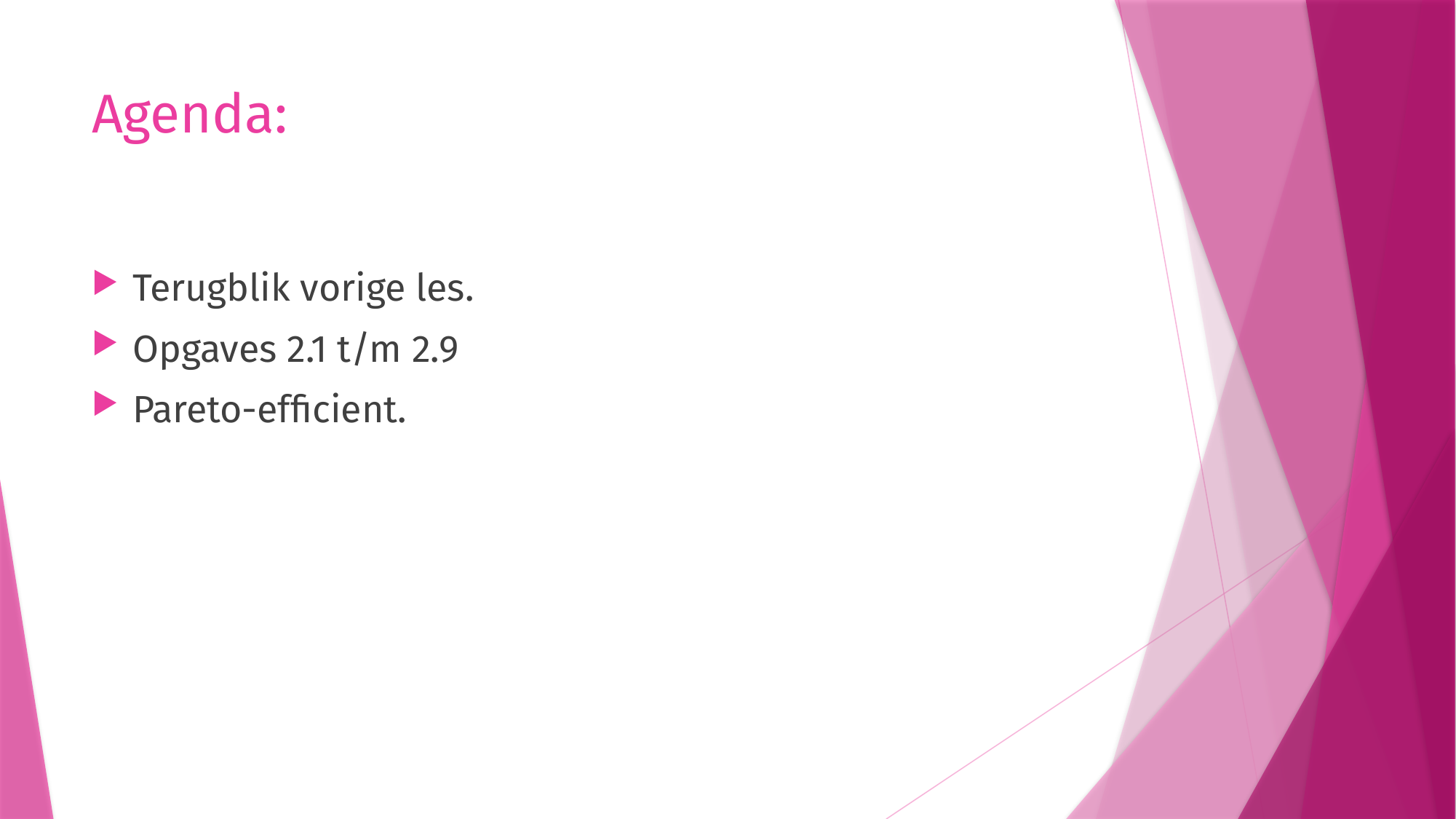

# Agenda:
Terugblik vorige les.
Opgaves 2.1 t/m 2.9
Pareto-efficient.